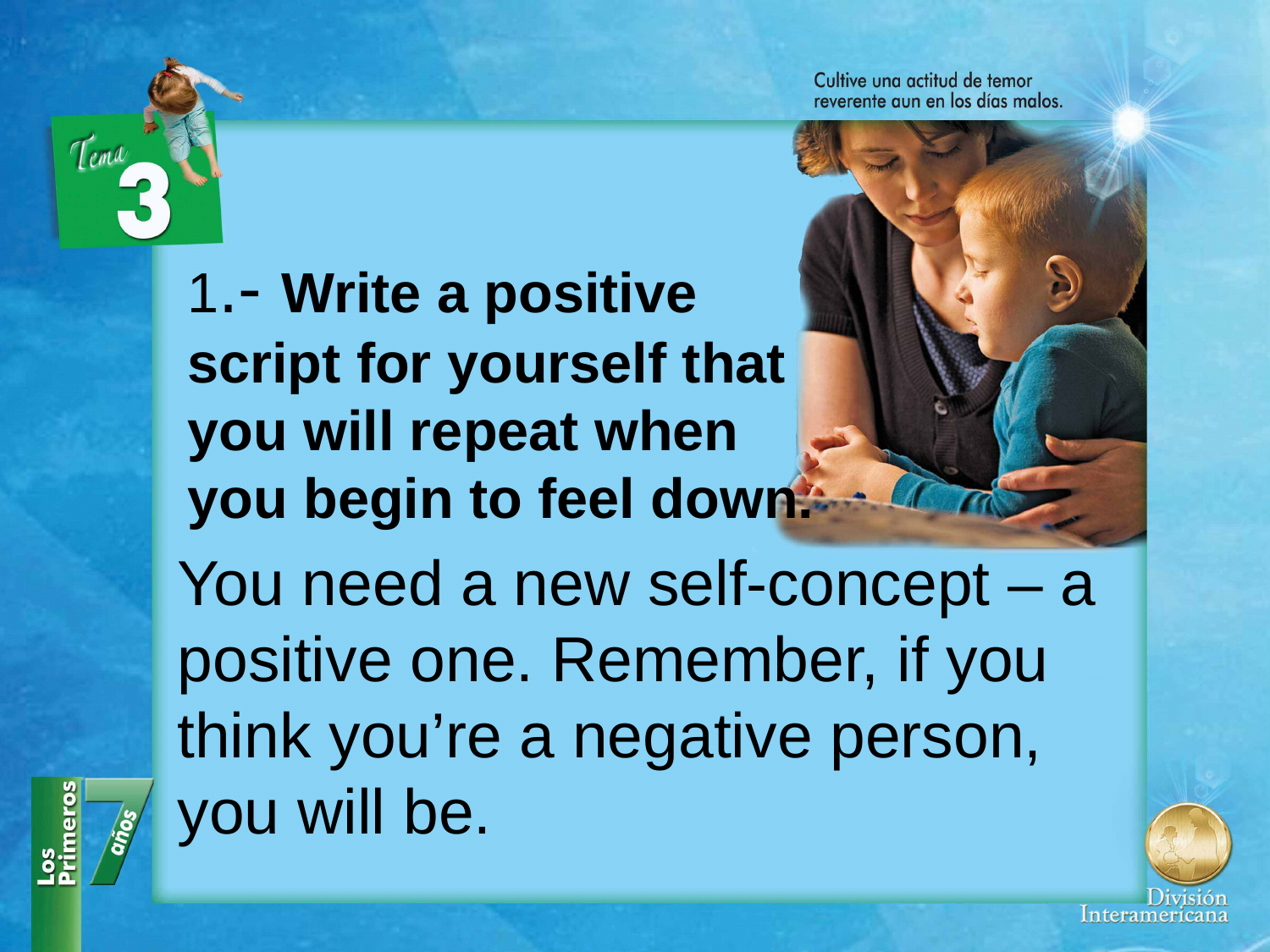

1.- Write a positive script for yourself that you will repeat when you begin to feel down.
You need a new self-concept – a positive one. Remember, if you think you’re a negative person, you will be.